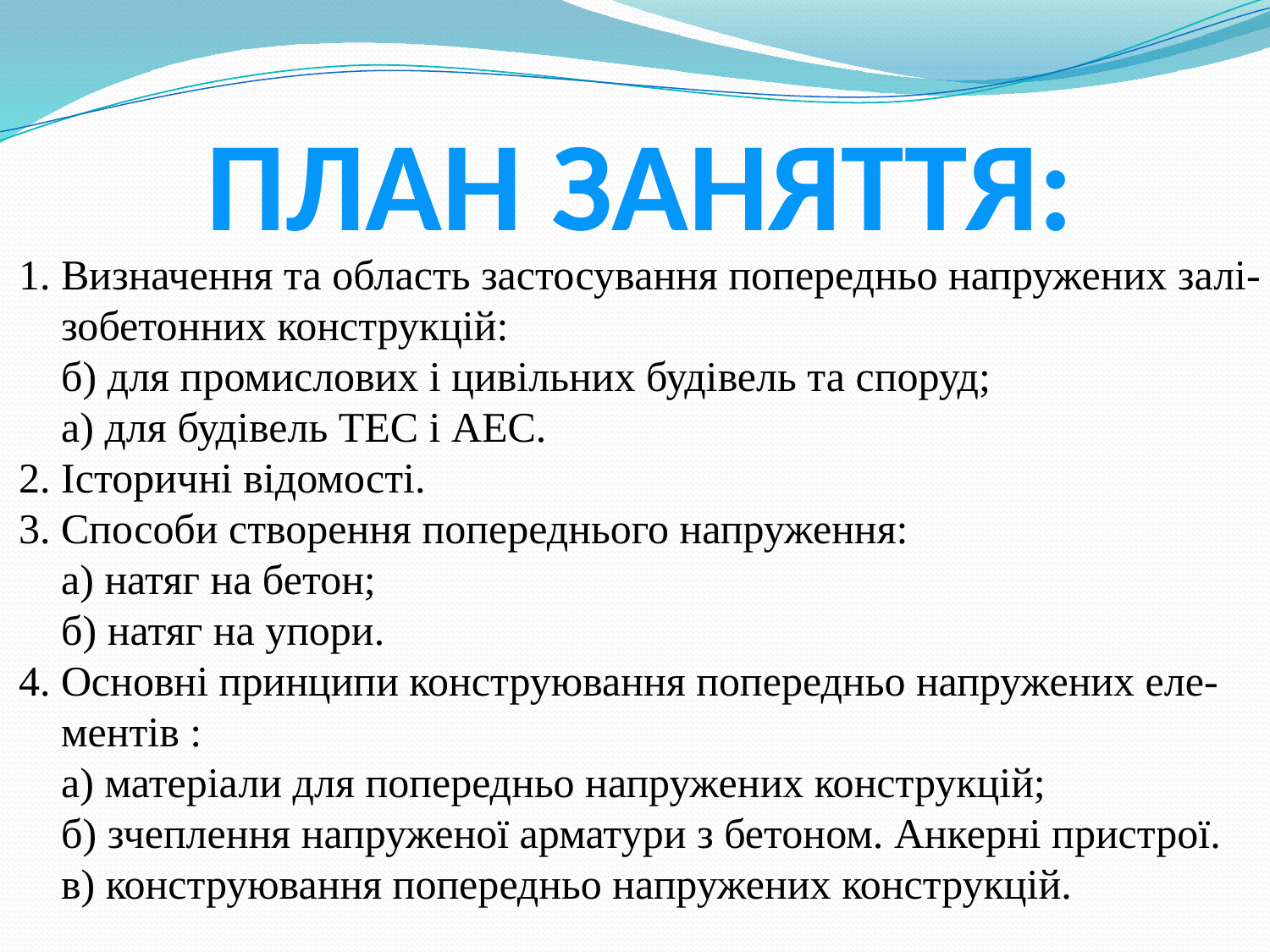

1. Визначення та область застосування попередньо напружених залі-
    зобетонних конструкцій:
    б) для промислових і цивільних будівель та споруд;
    а) для будівель ТЕС і АЕС.
2. Історичні відомості.
3. Способи створення попереднього напруження:
    а) натяг на бетон;
    б) натяг на упори.
4. Основні принципи конструювання попередньо напружених еле-
    ментів :
    а) матеріали для попередньо напружених конструкцій;
    б) зчеплення напруженої арматури з бетоном. Анкерні пристрої.
    в) конструювання попередньо напружених конструкцій.

# ПЛАН ЗАНЯТТЯ: